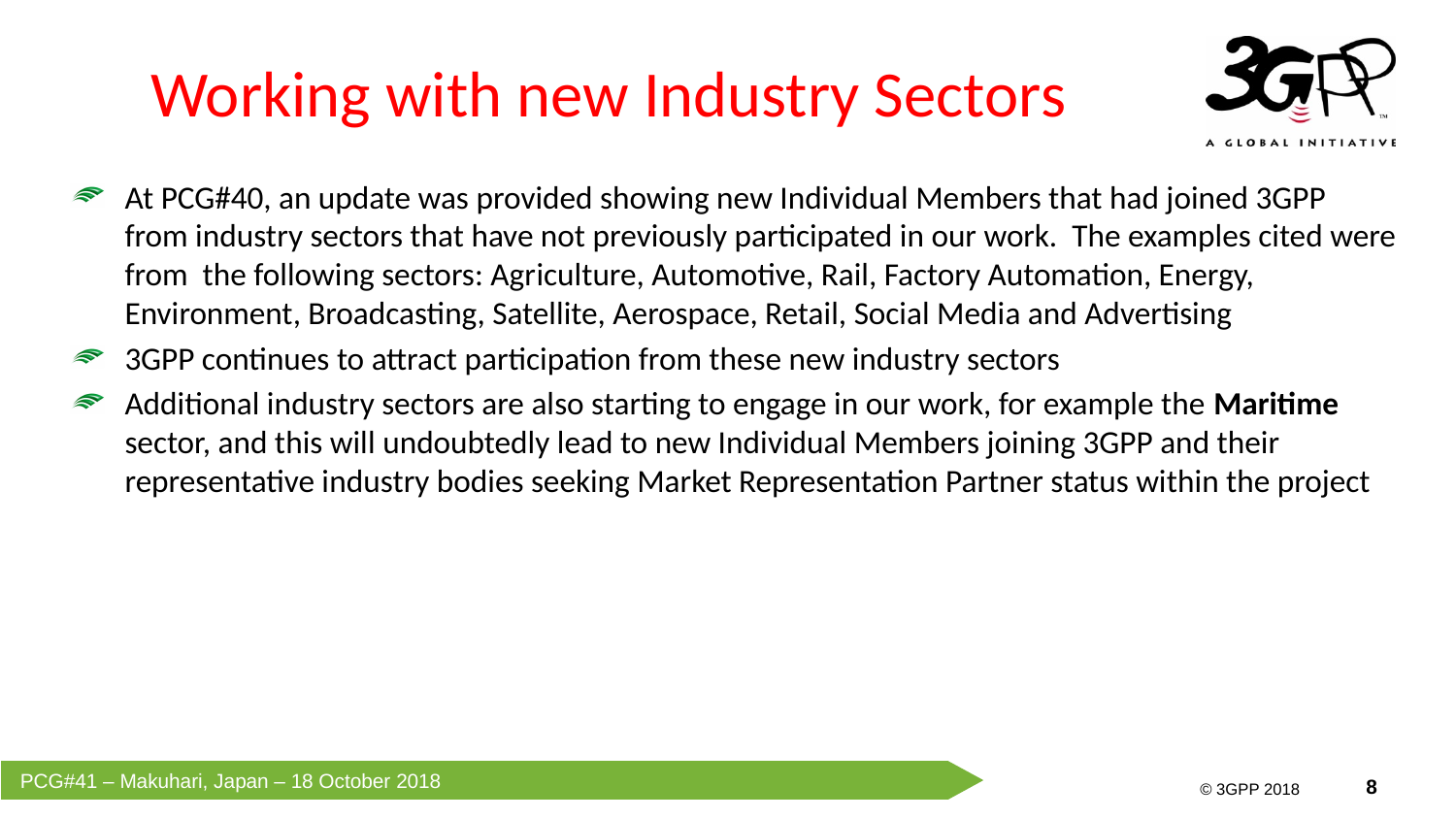

# Working with new Industry Sectors
At PCG#40, an update was provided showing new Individual Members that had joined 3GPP from industry sectors that have not previously participated in our work.  The examples cited were from  the following sectors: Agriculture, Automotive, Rail, Factory Automation, Energy, Environment, Broadcasting, Satellite, Aerospace, Retail, Social Media and Advertising
3GPP continues to attract participation from these new industry sectors
Additional industry sectors are also starting to engage in our work, for example the Maritime sector, and this will undoubtedly lead to new Individual Members joining 3GPP and their representative industry bodies seeking Market Representation Partner status within the project